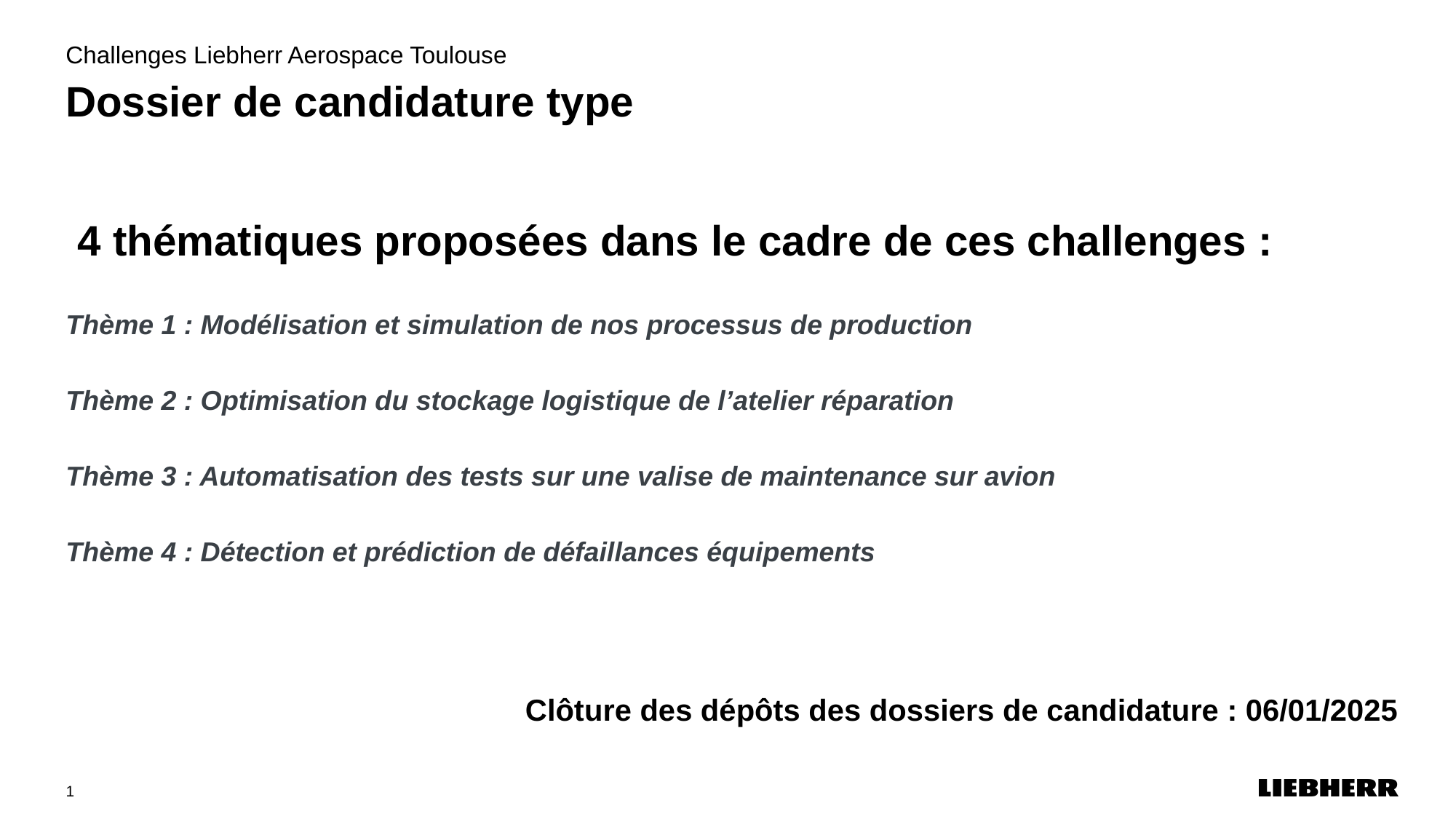

Challenges Liebherr Aerospace Toulouse
# Dossier de candidature type
 4 thématiques proposées dans le cadre de ces challenges :
Thème 1 : Modélisation et simulation de nos processus de production
Thème 2 : Optimisation du stockage logistique de l’atelier réparation
Thème 3 : Automatisation des tests sur une valise de maintenance sur avion
Thème 4 : Détection et prédiction de défaillances équipements

Clôture des dépôts des dossiers de candidature : 06/01/2025

1